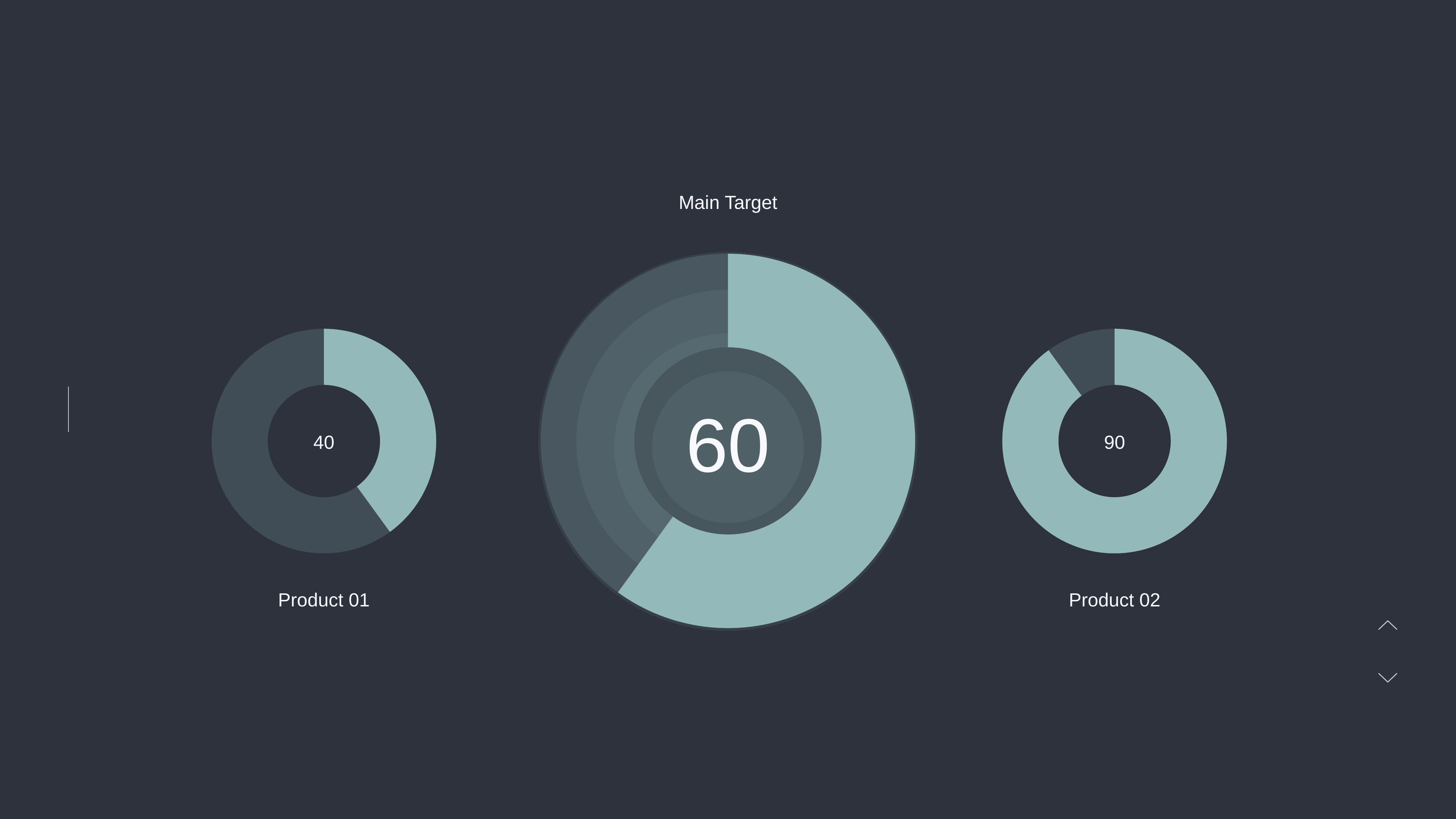

Main Target

### Chart

| Category | Region 1 |
|---|---|
| April | 60.0 |
| May | 40.0 |

### Chart

| Category | Region 1 |
|---|---|
| April | 40.0 |
| May | 60.0 |

### Chart

| Category | Region 1 |
|---|---|
| April | 90.0 |
| May | 10.0 |

60
40
90
Product 01
Product 02